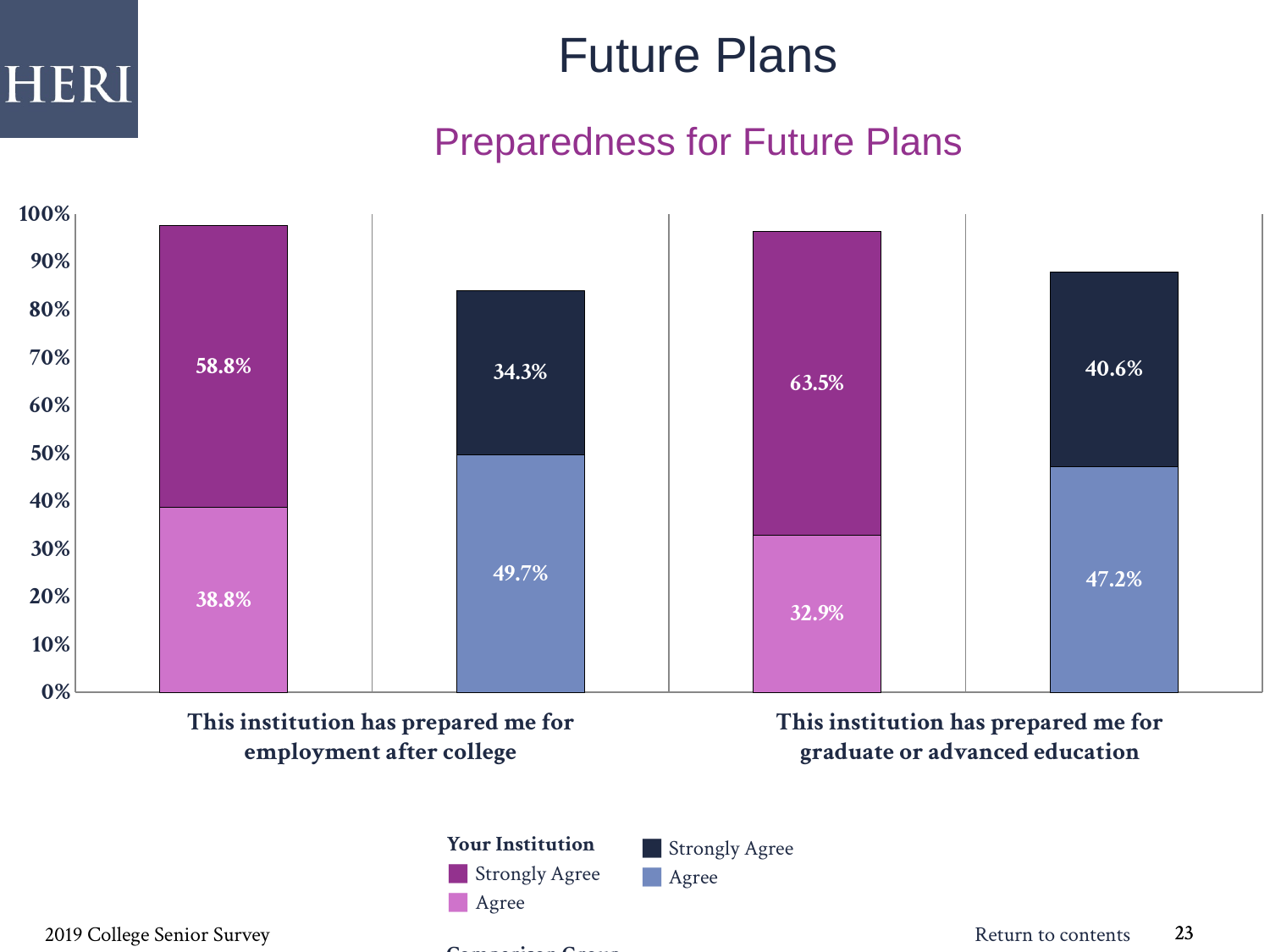

Future Plans
Preparedness for Future Plans

### Chart

| Category | Agree | Strongly Agree |
|---|---|---|
| Preparedness for employment after college | 0.388 | 0.588 |
| comp | 0.497 | 0.343 |
| Preparedness for graduate or advanced education | 0.329 | 0.635 |
| comp | 0.472 | 0.406 |
This institution has prepared me for employment after college
This institution has prepared me for graduate or advanced education
Your Institution
■ Strongly Agree
■ Agree

Comparison Group
■ Strongly Agree
■ Agree

2019 College Senior Survey
23
23